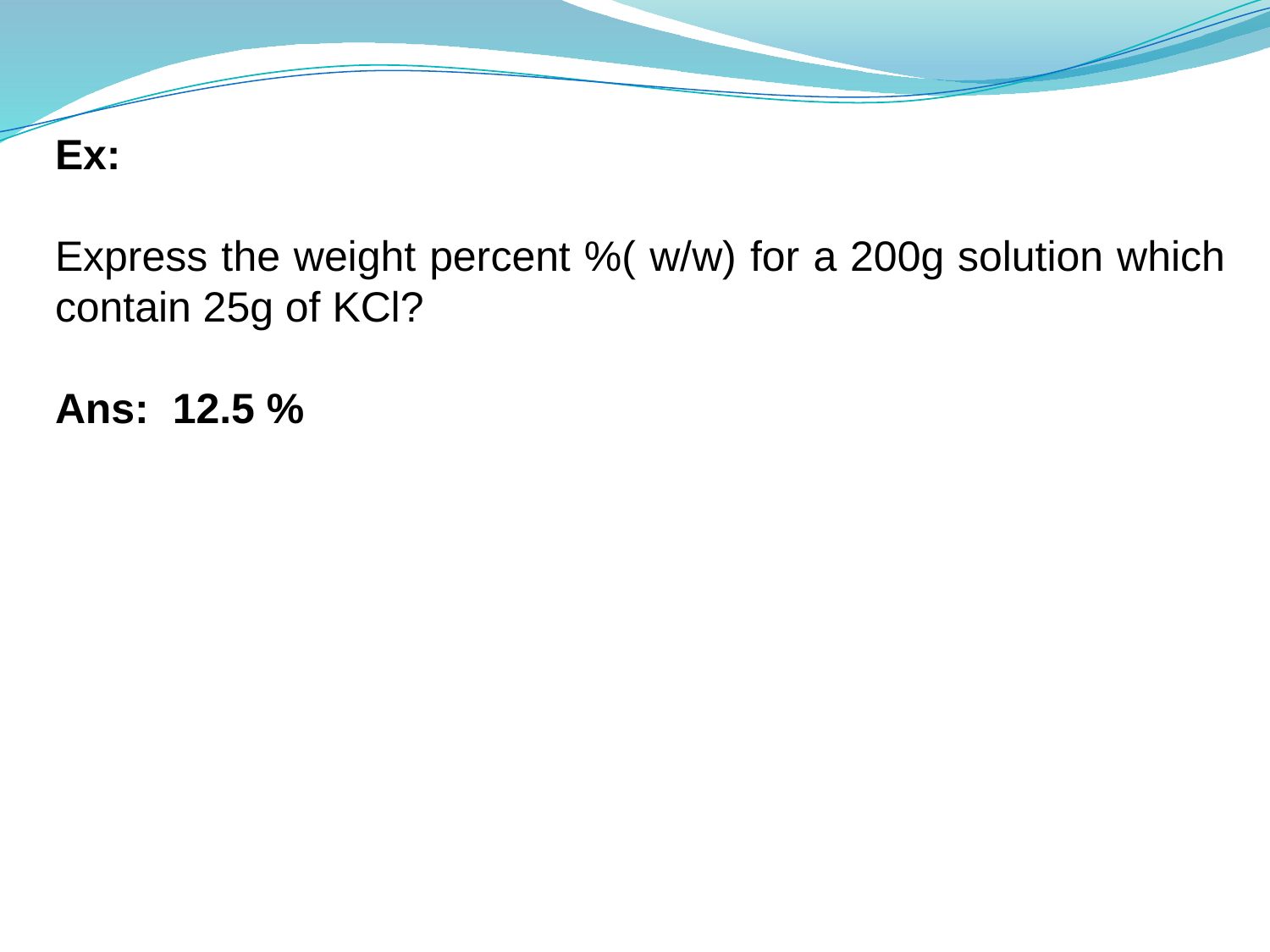

Ex:

Express the weight percent %( w/w) for a 200g solution which contain 25g of KCl?

Ans:  12.5 %